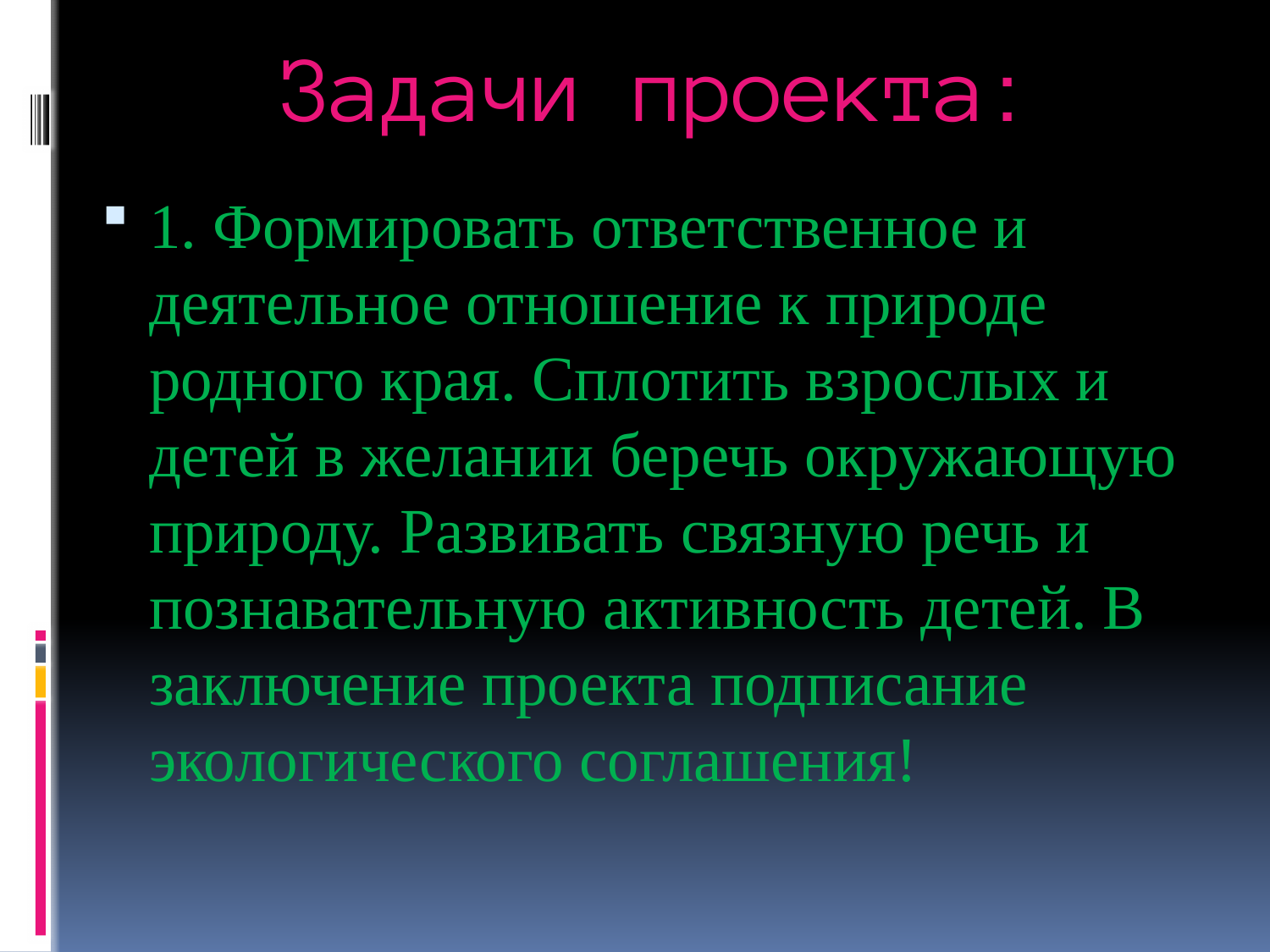

# Задачи проекта:
1. Формировать ответственное и деятельное отношение к природе родного края. Сплотить взрослых и детей в желании беречь окружающую  природу. Развивать связную речь и познавательную активность детей. В заключение проекта подписание экологического соглашения!